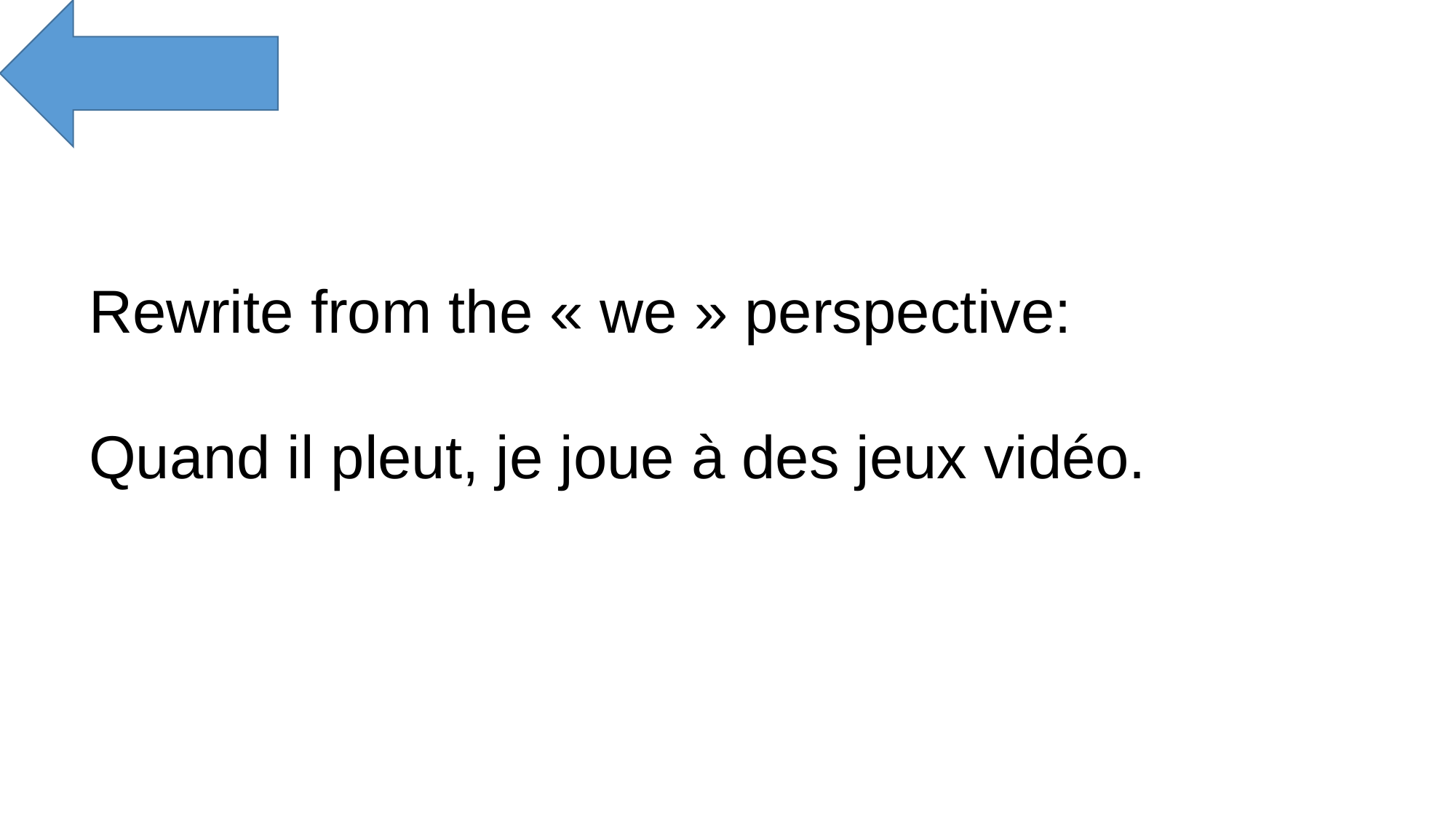

Rewrite from the « we » perspective:

Quand il pleut, je joue à des jeux vidéo.